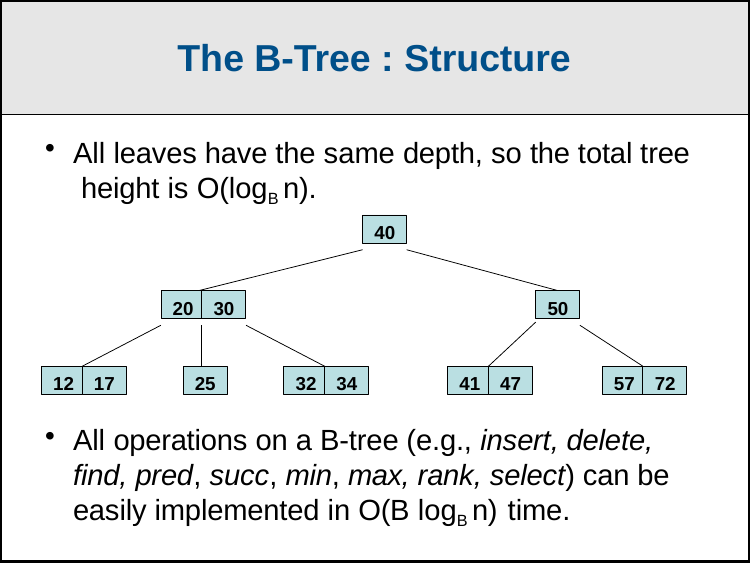

The B-Tree : Structure
All leaves have the same depth, so the total tree  height is O(logB n).
40

20
30
50

12
17
25
32
34
41
47
57
72
All operations on a B-tree (e.g., insert, delete,  find, pred, succ, min, max, rank, select) can be  easily implemented in O(B logB n) time.